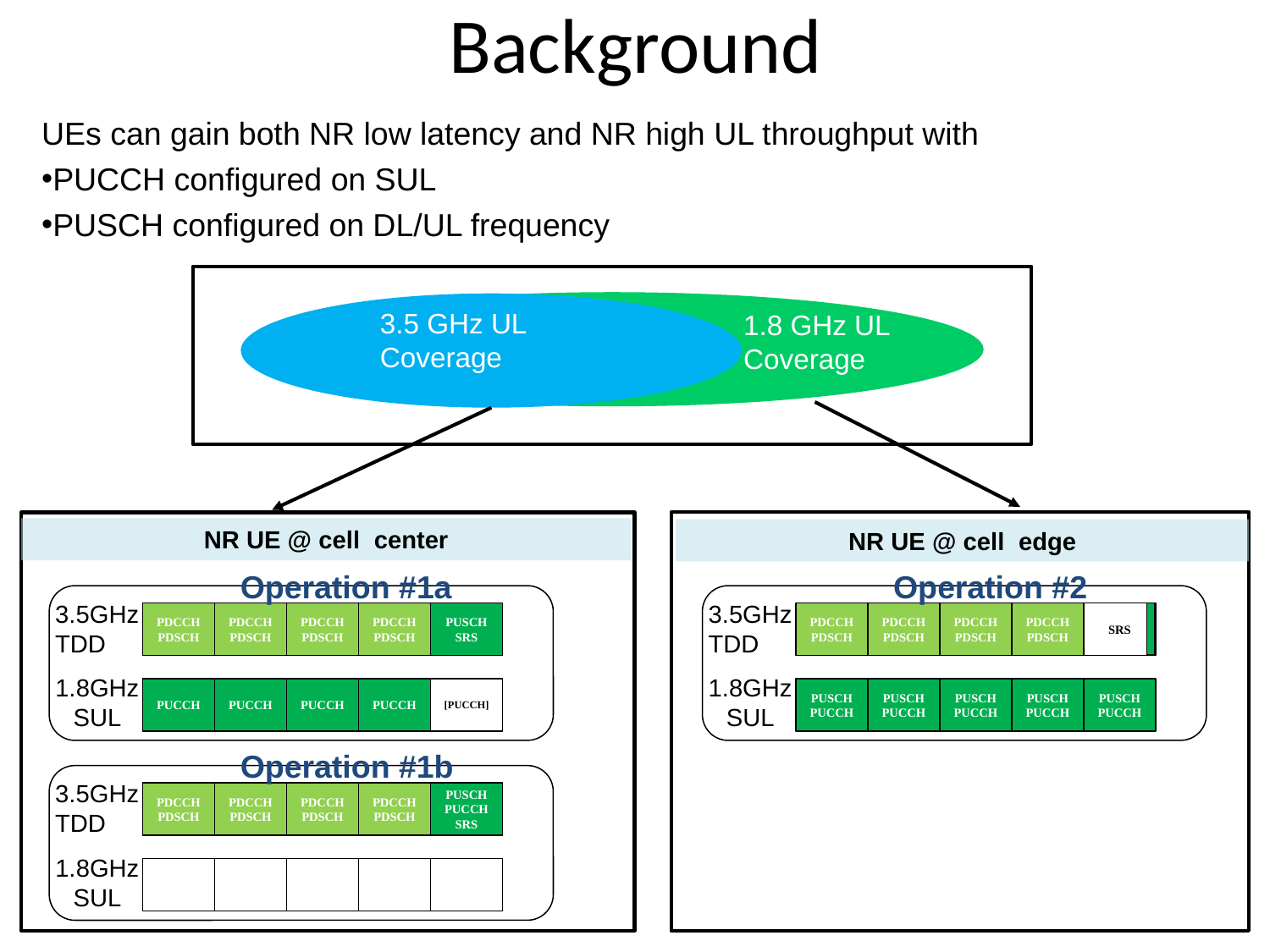

Background
UEs can gain both NR low latency and NR high UL throughput with
PUCCH configured on SUL
PUSCH configured on DL/UL frequency

3.5 GHz UL Coverage
1.8 GHz UL Coverage

NR UE @ cell  center
NR UE @ cell  edge
Operation #1a
Operation #2

3.5GHz
TDD
PDCCH
PDSCH
PDCCH
PDSCH
PDCCH
PDSCH
PDCCH
PDSCH
SRS

1.8GHz
SUL
PUSCH
PUCCH
PUSCH
PUCCH
PUSCH
PUCCH
PUSCH
PUCCH
PUSCH
PUCCH

3.5GHz
TDD
PDCCH
PDSCH
PDCCH
PDSCH
PDCCH
PDSCH
PDCCH
PDSCH
PUSCH
SRS
1.8GHz
SUL
PUCCH
PUCCH
PUCCH
PUCCH
[PUCCH]
Operation #1b

3.5GHz
TDD
PDCCH
PDSCH
PDCCH
PDSCH
PDCCH
PDSCH
PDCCH
PDSCH
PUSCH
PUCCHSRS
1.8GHz
SUL